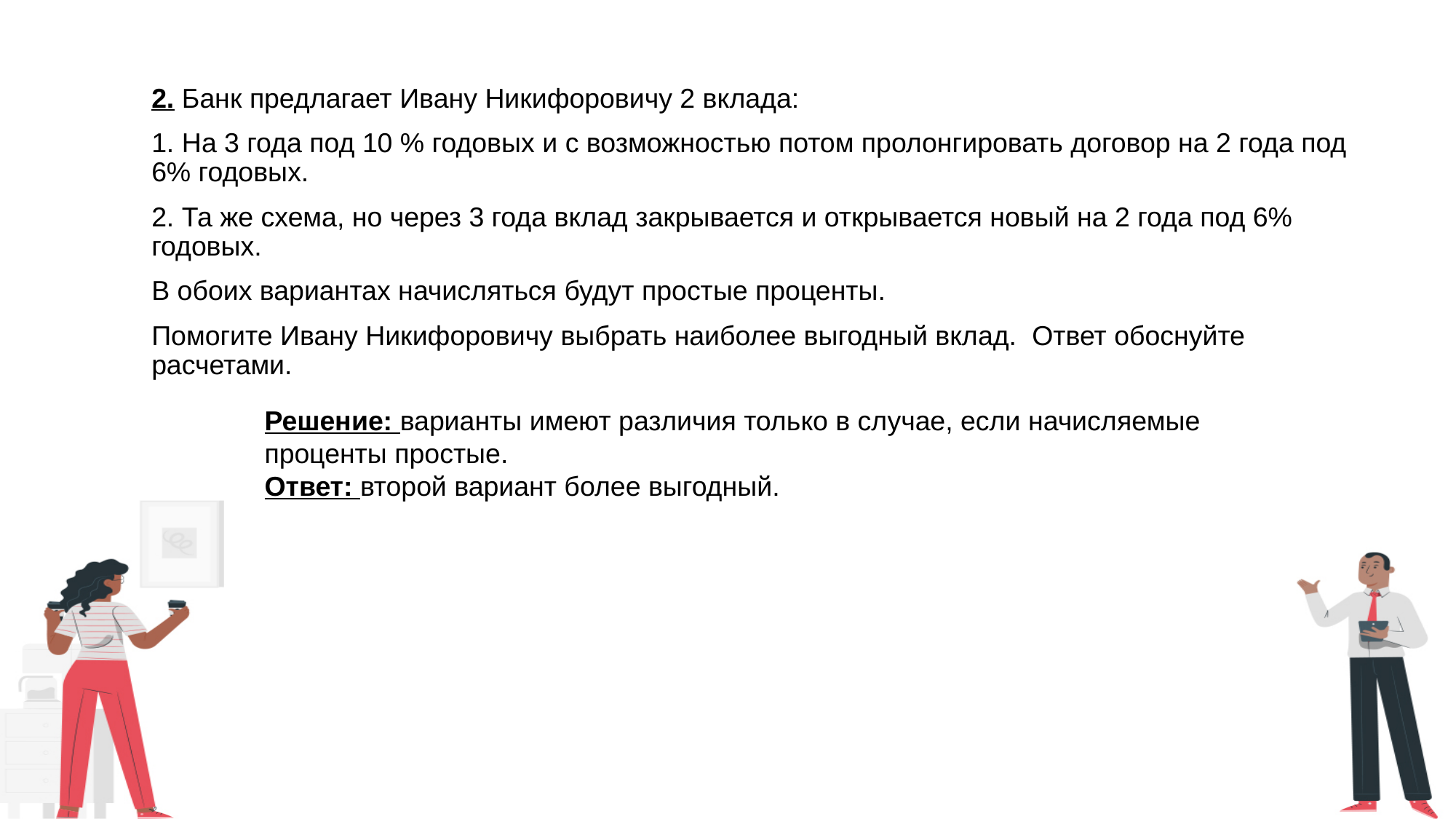

2. Банк предлагает Ивану Никифоровичу 2 вклада:
1. На 3 года под 10 % годовых и с возможностью потом пролонгировать договор на 2 года под 6% годовых.
2. Та же схема, но через 3 года вклад закрывается и открывается новый на 2 года под 6% годовых.
В обоих вариантах начисляться будут простые проценты.
Помогите Ивану Никифоровичу выбрать наиболее выгодный вклад.  Ответ обоснуйте расчетами.

Решение: варианты имеют различия только в случае, если начисляемые проценты простые.
Ответ: второй вариант более выгодный.